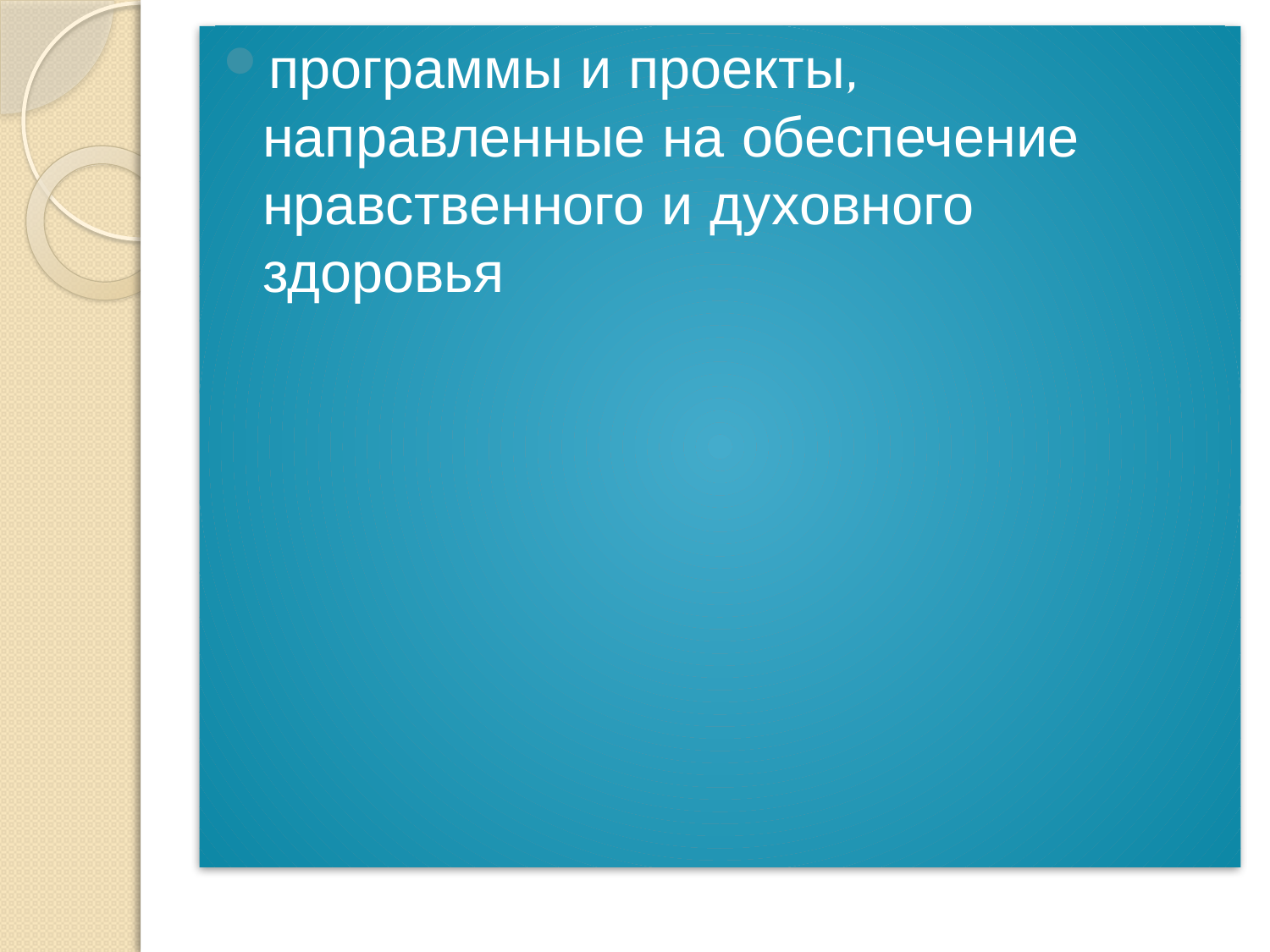

программы и проекты, направленные на обеспечение нравственного и духовного здоровья